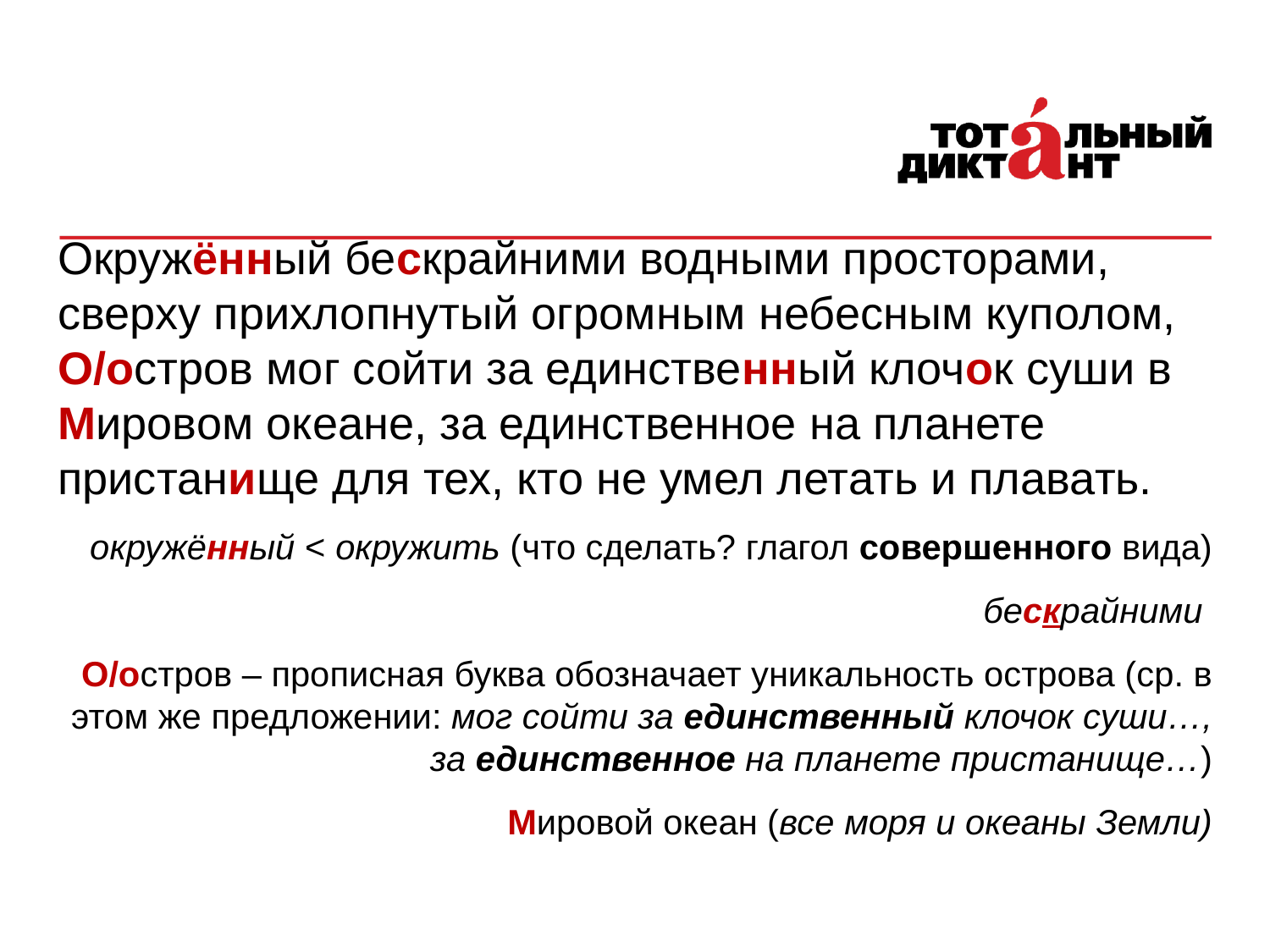

Окружённый бескрайними водными просторами, сверху прихлопнутый огромным небесным куполом, О/остров мог сойти за единственный клочок суши в Мировом океане, за единственное на планете пристанище для тех, кто не умел летать и плавать.
окружённый < окружить (что сделать? глагол совершенного вида)
бескрайними
О/остров – прописная буква обозначает уникальность острова (ср. в этом же предложении: мог сойти за единственный клочок суши…, за единственное на планете пристанище…)
Мировой океан (все моря и океаны Земли)